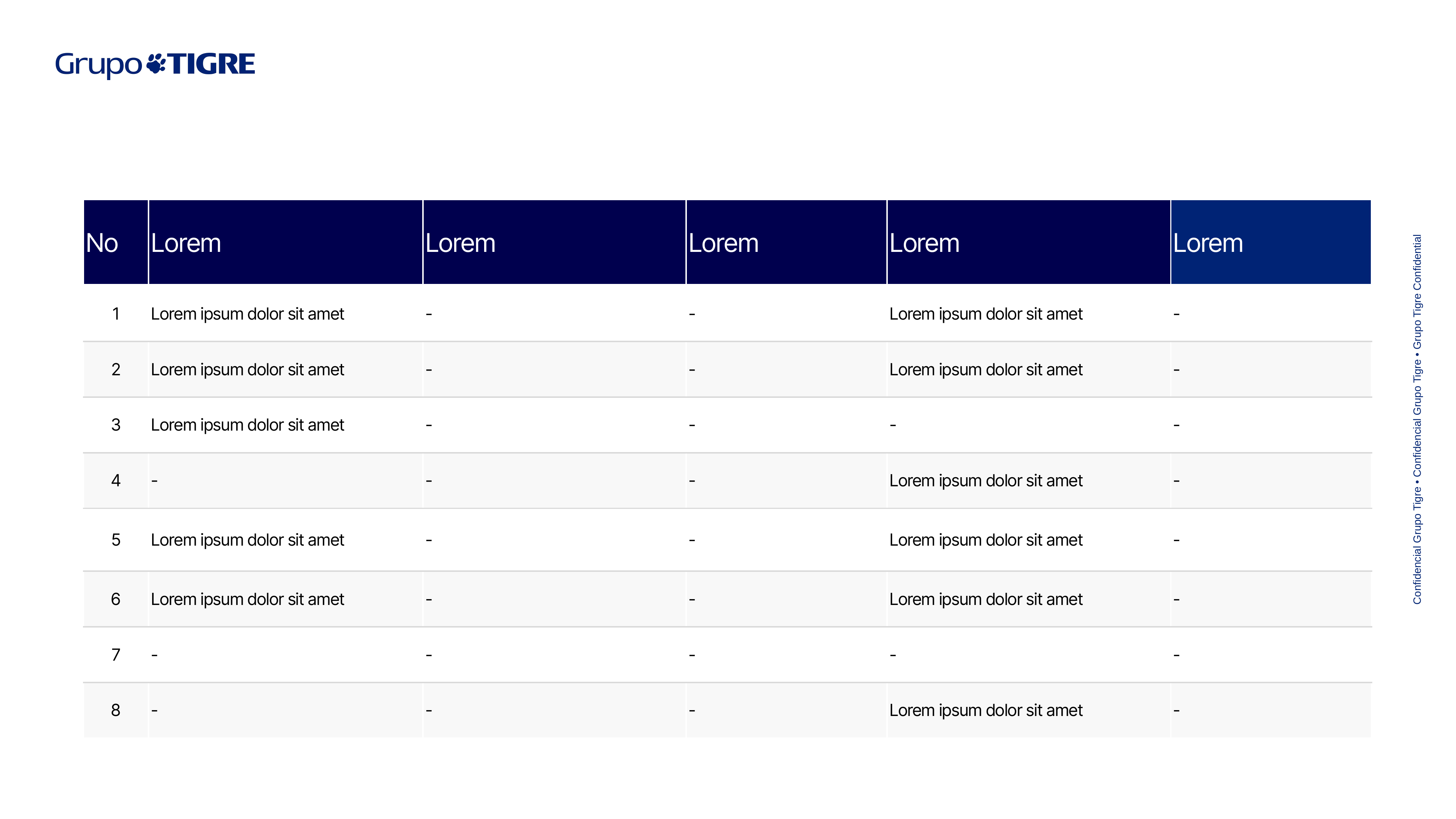

| No | Lorem | Lorem | Lorem | Lorem | Lorem |
| --- | --- | --- | --- | --- | --- |
| 1 | Lorem ipsum dolor sit amet | - | - | Lorem ipsum dolor sit amet | - |
| 2 | Lorem ipsum dolor sit amet | - | - | Lorem ipsum dolor sit amet | - |
| 3 | Lorem ipsum dolor sit amet | - | - | - | - |
| 4 | - | - | - | Lorem ipsum dolor sit amet | - |
| 5 | Lorem ipsum dolor sit amet | - | - | Lorem ipsum dolor sit amet | - |
| 6 | Lorem ipsum dolor sit amet | - | - | Lorem ipsum dolor sit amet | - |
| 7 | - | - | - | - | - |
| 8 | - | - | - | Lorem ipsum dolor sit amet | - |